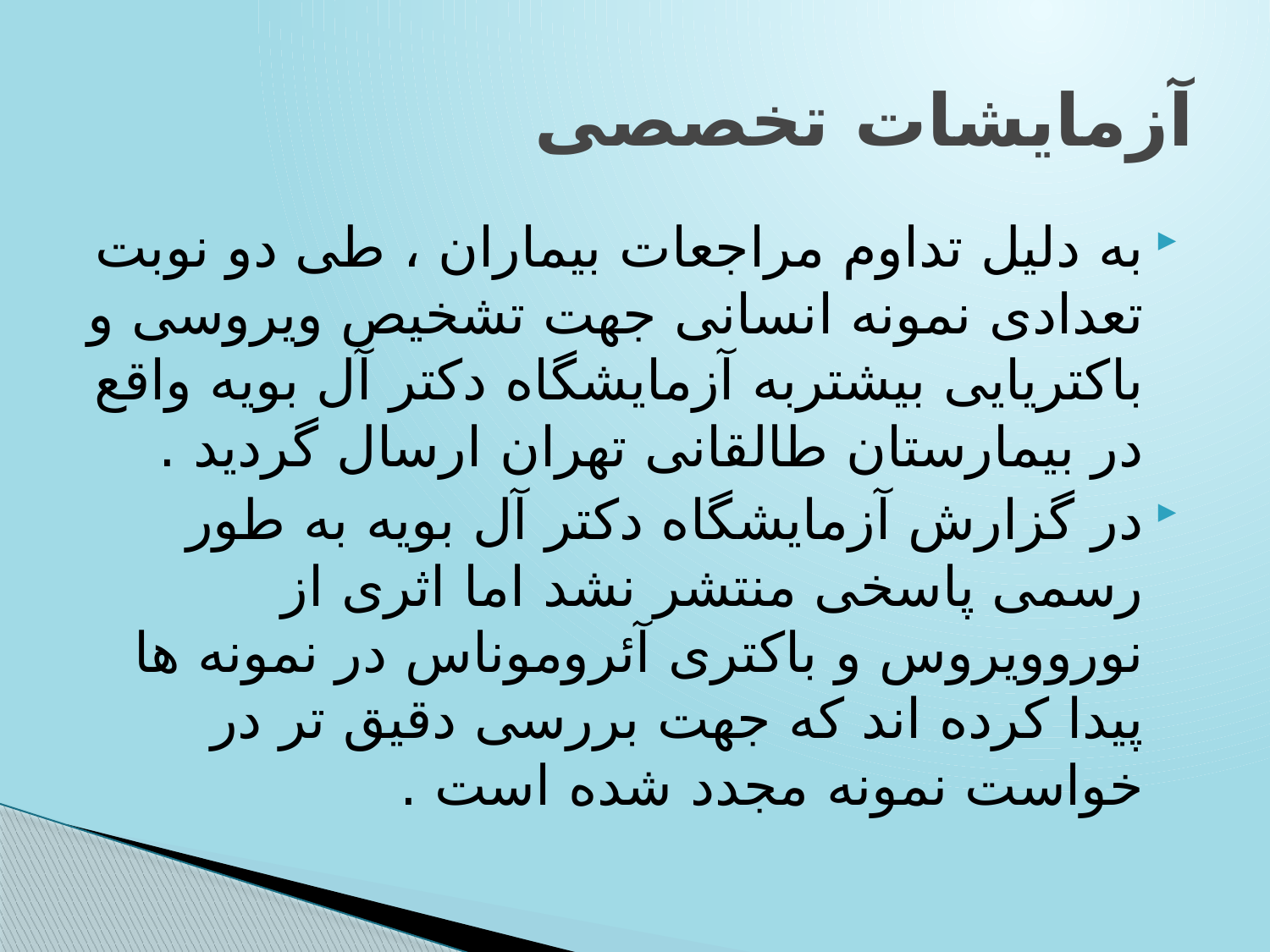

# آزمایشات تخصصی
به دلیل تداوم مراجعات بیماران ، طی دو نوبت تعدادی نمونه انسانی جهت تشخیص ویروسی و باکتریایی بیشتربه آزمایشگاه دکتر آل بویه واقع در بیمارستان طالقانی تهران ارسال گردید .
در گزارش آزمایشگاه دکتر آل بویه به طور رسمی پاسخی منتشر نشد اما اثری از نوروویروس و باکتری آئروموناس در نمونه ها پیدا کرده اند که جهت بررسی دقیق تر در خواست نمونه مجدد شده است .